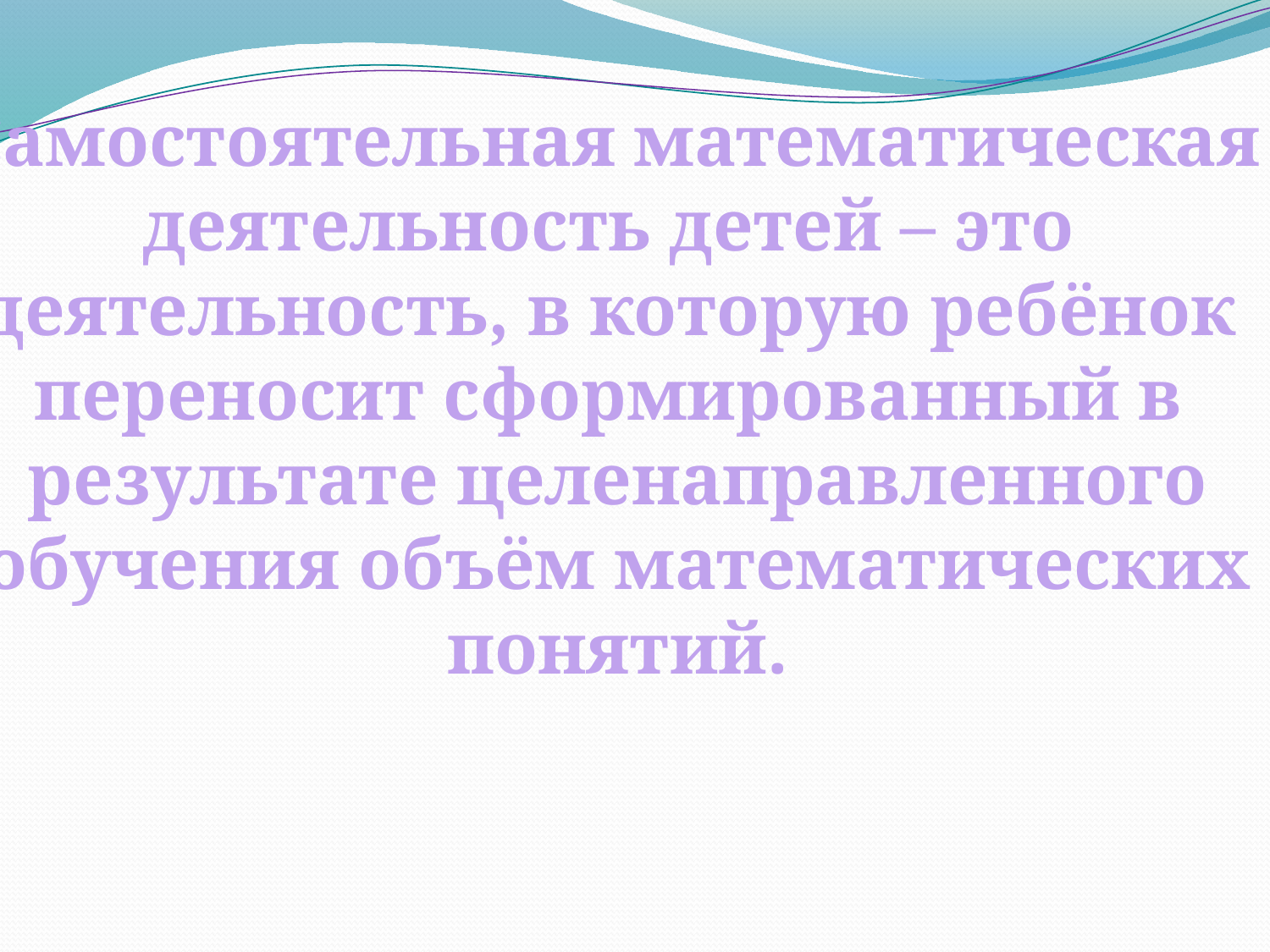

Самостоятельная математическая
деятельность детей – это
деятельность, в которую ребёнок
переносит сформированный в
результате целенаправленного
 обучения объём математических
понятий.